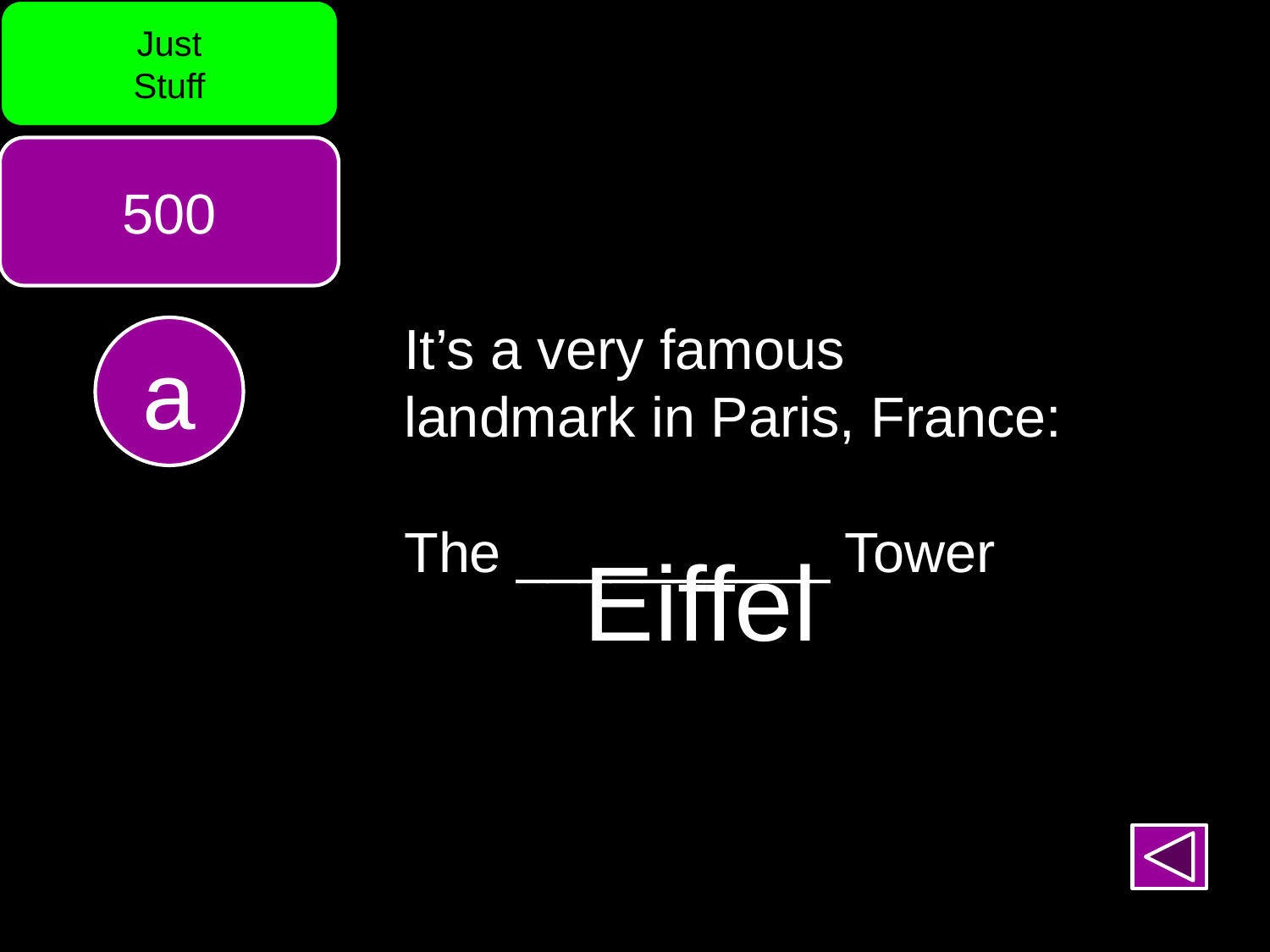

Just
Stuff
500
It’s a very famous
landmark in Paris, France:

The __________ Tower

a
Eiffel